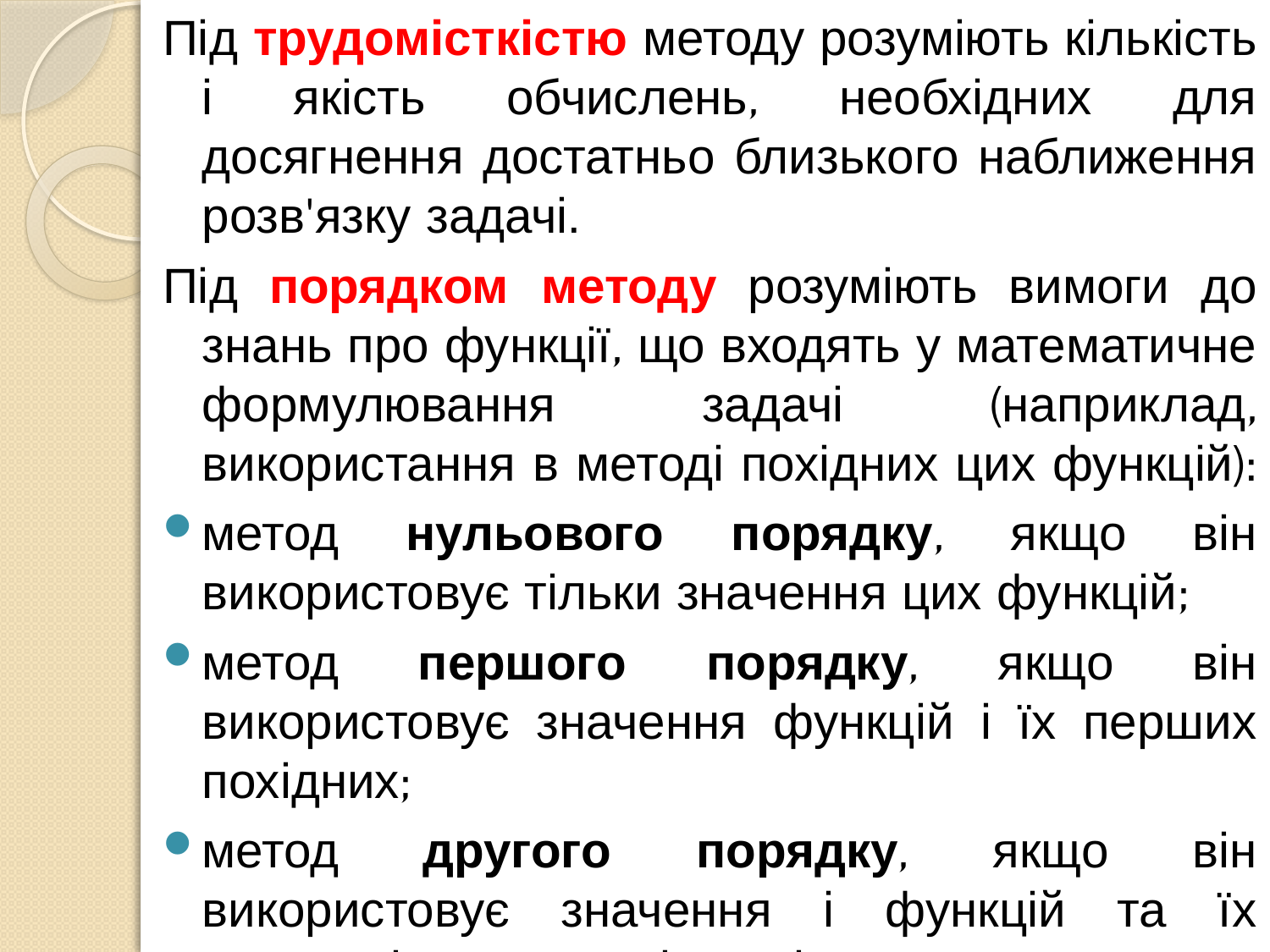

Під трудомісткістю методу розуміють кількість і якість обчислень, необхідних для досягнення достатньо близького наближення розв'язку задачі.
Під порядком методу розуміють вимоги до знань про функції, що входять у математичне формулювання задачі (наприклад, використання в методі похідних цих функцій):
метод нульового порядку, якщо він використовує тільки значення цих функцій;
метод першого порядку, якщо він використовує значення функцій і їх перших похідних;
метод другого порядку, якщо він використовує значення і функцій та їх перших і других похідних і т. д.